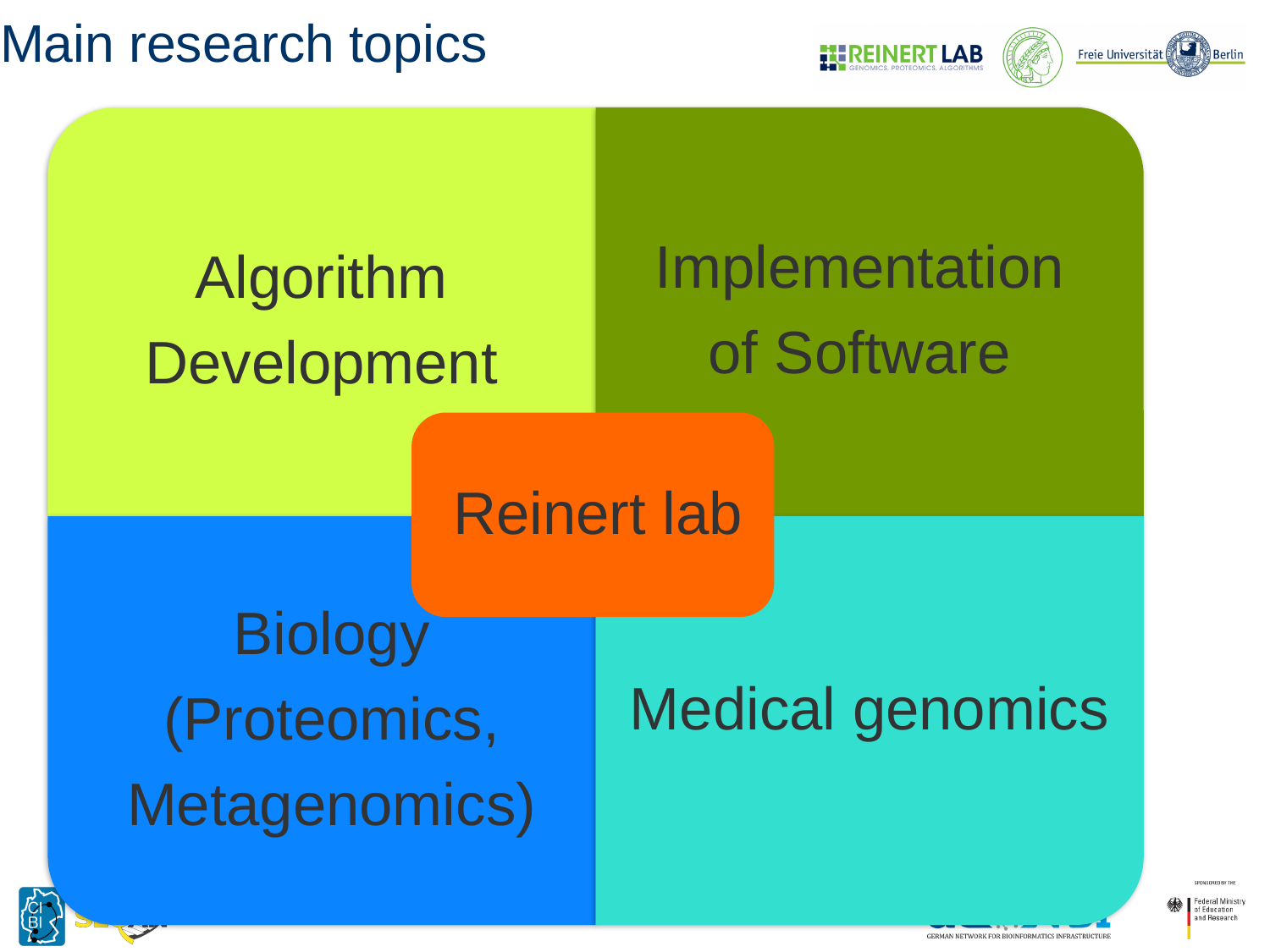

# Main research topics
Algorithm
Development
Implementation
of Software
Biology
(Proteomics,
Metagenomics)
Medical genomics
Reinert lab